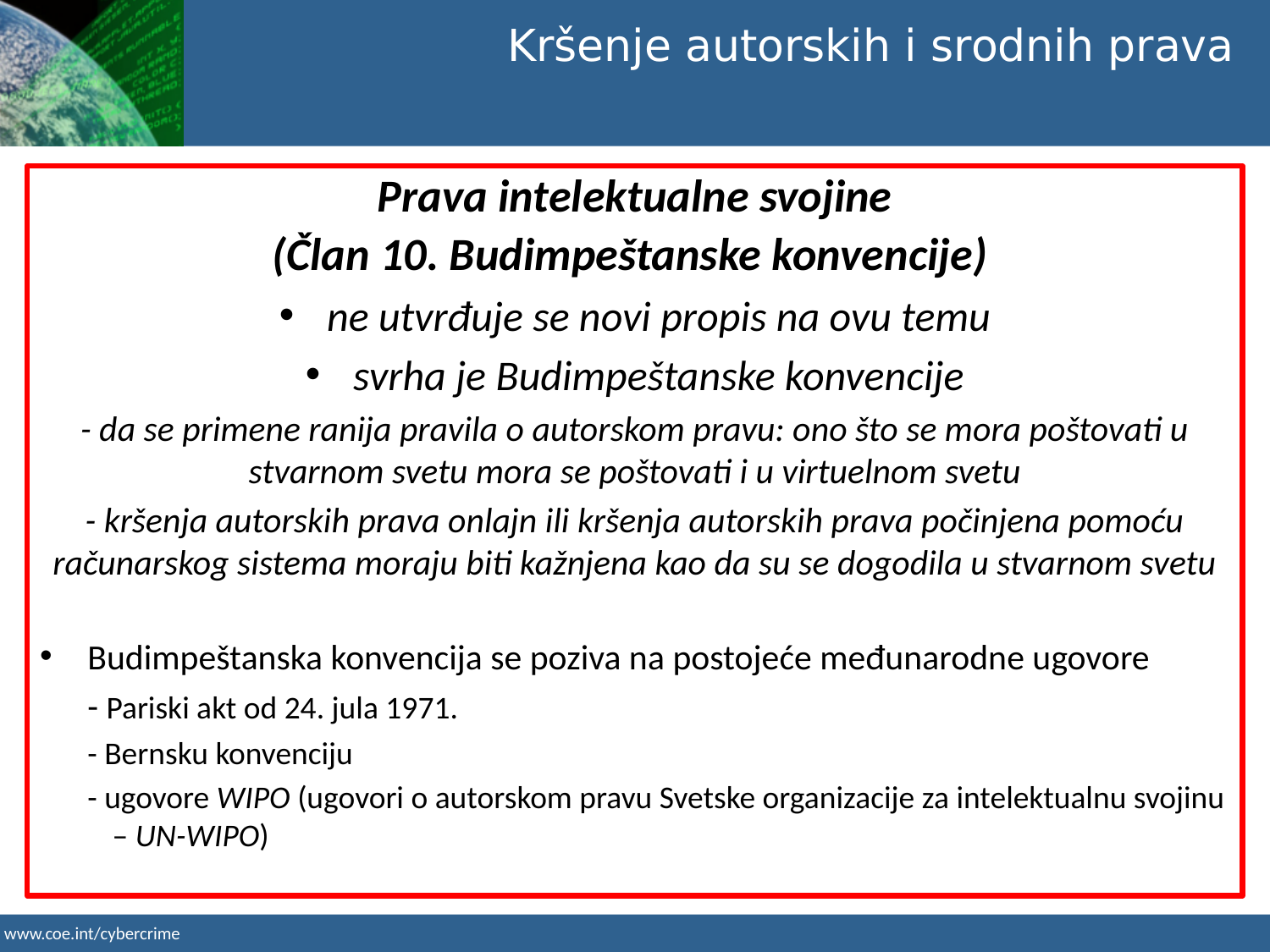

Kršenje autorskih i srodnih prava
Prava intelektualne svojine
(Član 10. Budimpeštanske konvencije)
ne utvrđuje se novi propis na ovu temu
svrha je Budimpeštanske konvencije
- da se primene ranija pravila o autorskom pravu: ono što se mora poštovati u stvarnom svetu mora se poštovati i u virtuelnom svetu
- kršenja autorskih prava onlajn ili kršenja autorskih prava počinjena pomoću računarskog sistema moraju biti kažnjena kao da su se dogodila u stvarnom svetu

Budimpeštanska konvencija se poziva na postojeće međunarodne ugovore
- Pariski akt od 24. jula 1971.
- Bernsku konvenciju
- ugovore WIPO (ugovori o autorskom pravu Svetske organizacije za intelektualnu svojinu – UN-WIPO)